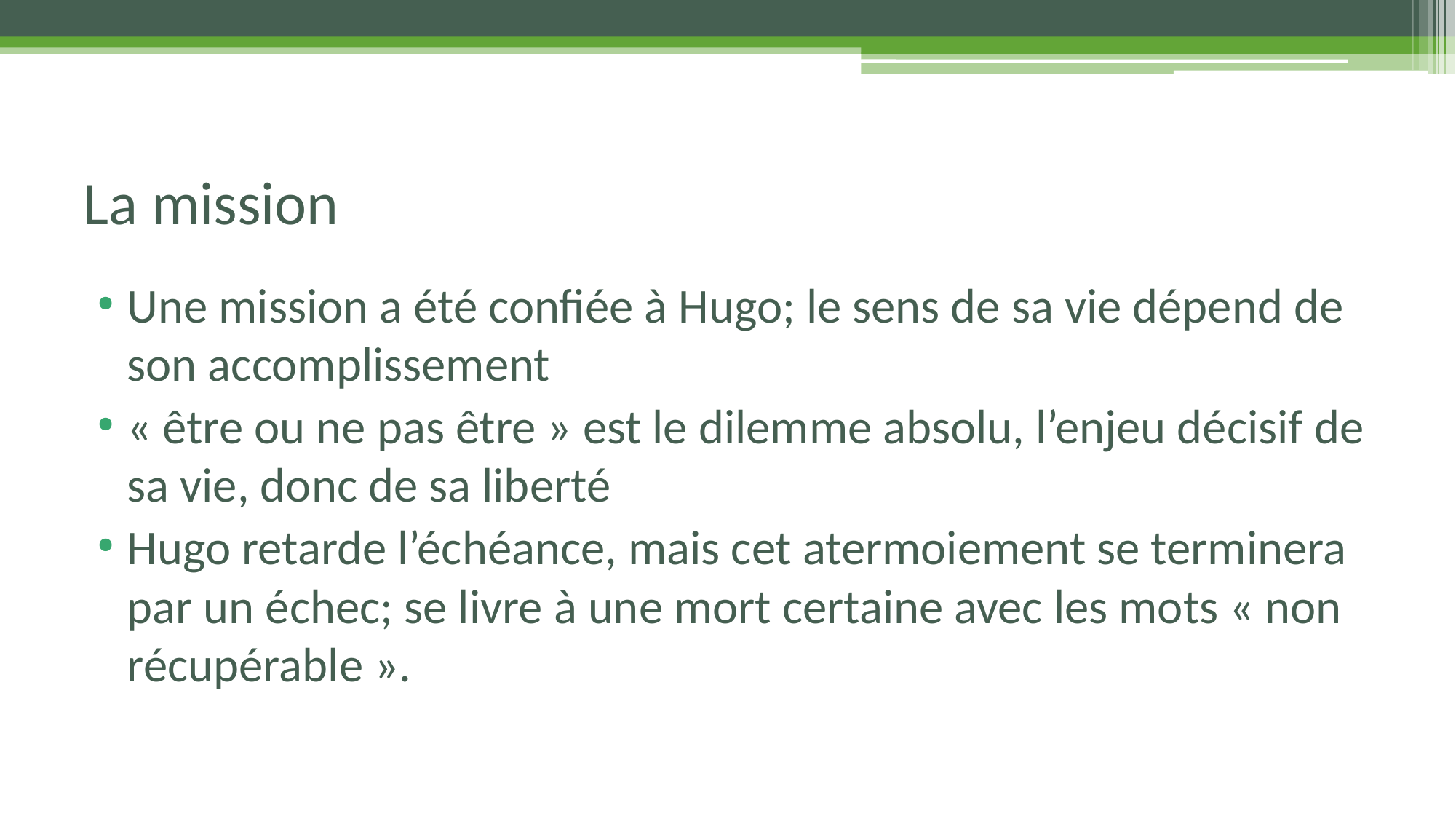

# La mission
Une mission a été confiée à Hugo; le sens de sa vie dépend de son accomplissement
« être ou ne pas être » est le dilemme absolu, l’enjeu décisif de sa vie, donc de sa liberté
Hugo retarde l’échéance, mais cet atermoiement se terminera par un échec; se livre à une mort certaine avec les mots « non récupérable ».